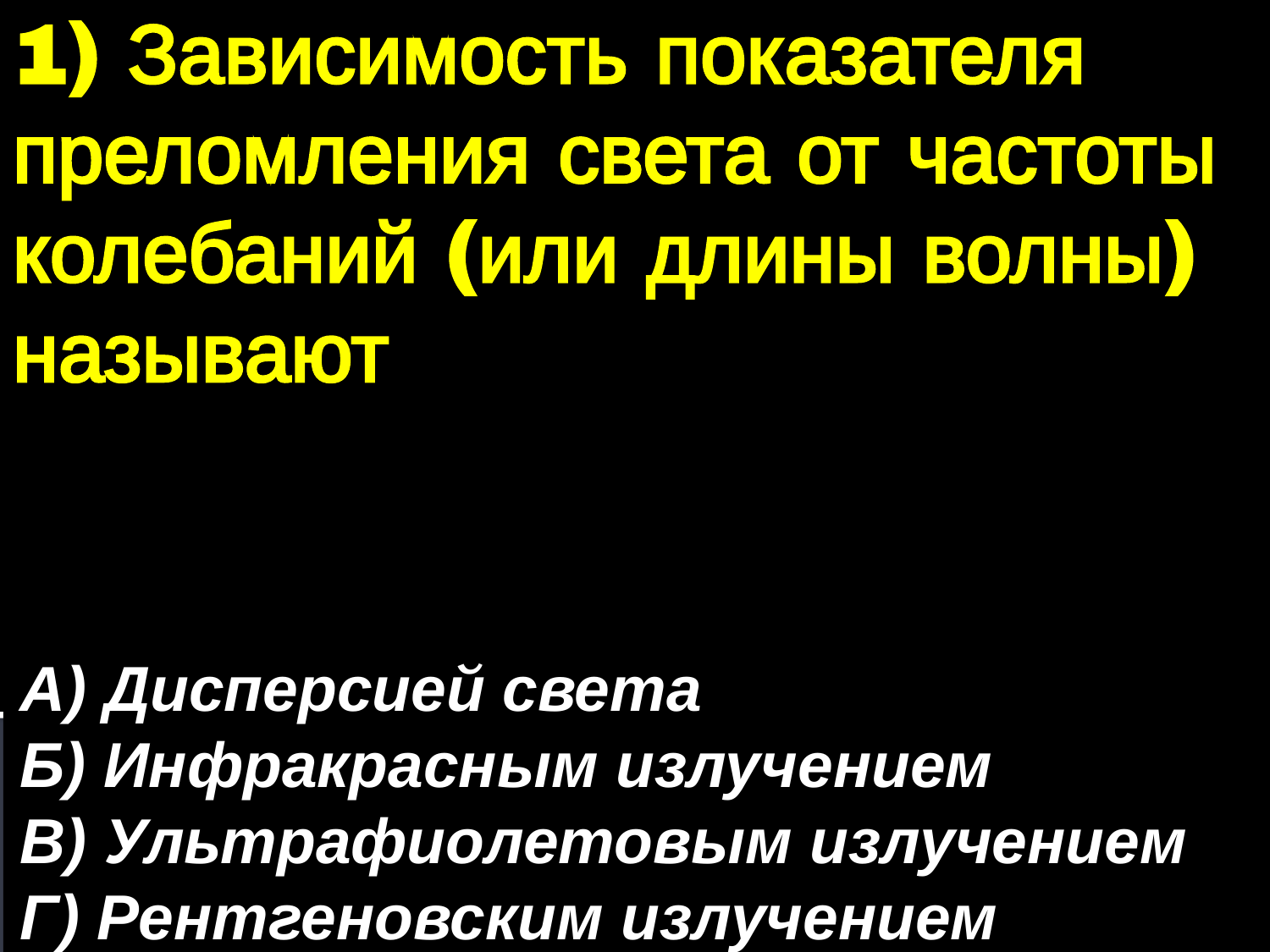

# 1) Зависимость показателя  преломления света от частоты колебаний (или длины волны) называют
А) Дисперсией света
Б) Инфракрасным излучением
В) Ультрафиолетовым излучением
Г) Рентгеновским излучением